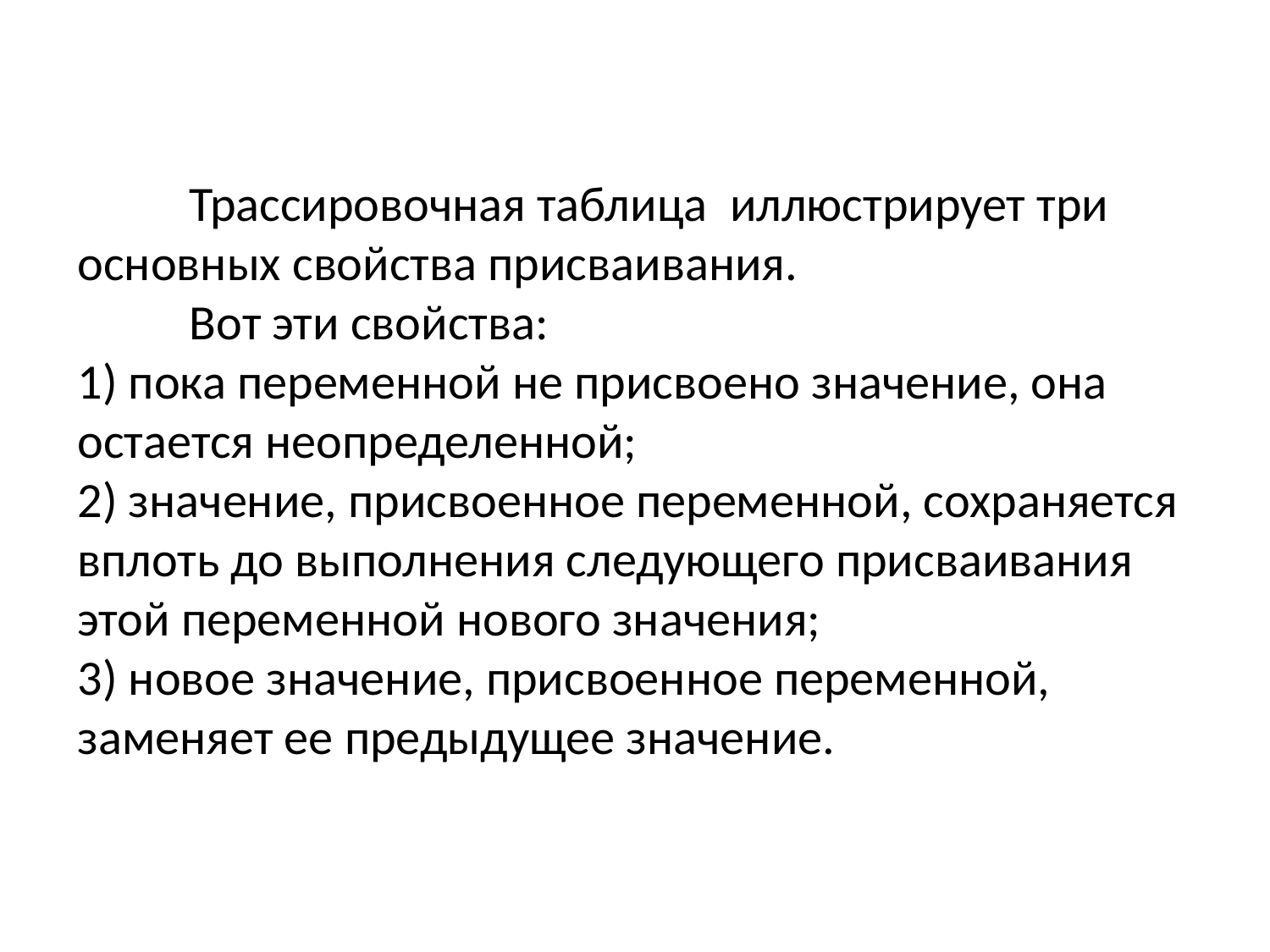

Трассировочная таблица  иллюстрирует три основных свойства присваивания.
          Вот эти свойства:
1) пока переменной не присвоено значение, она остается неопределенной;
2) значение, присвоенное переменной, сохраняется вплоть до выполнения следующего присваивания этой переменной нового значения;
3) новое значение, присвоенное переменной, заменяет ее предыдущее значение.